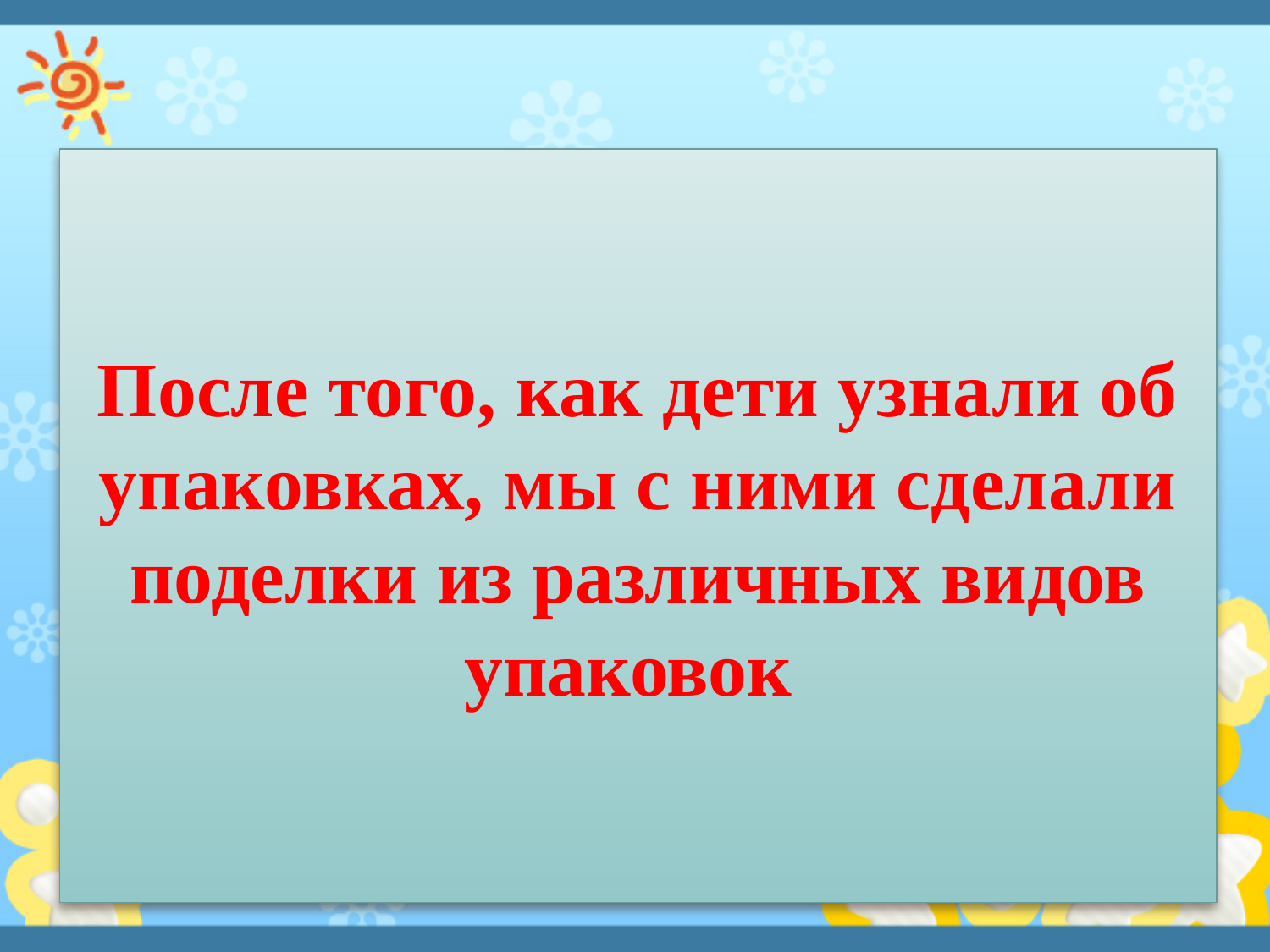

# После того, как дети узнали об упаковках, мы с ними сделали поделки из различных видов упаковок